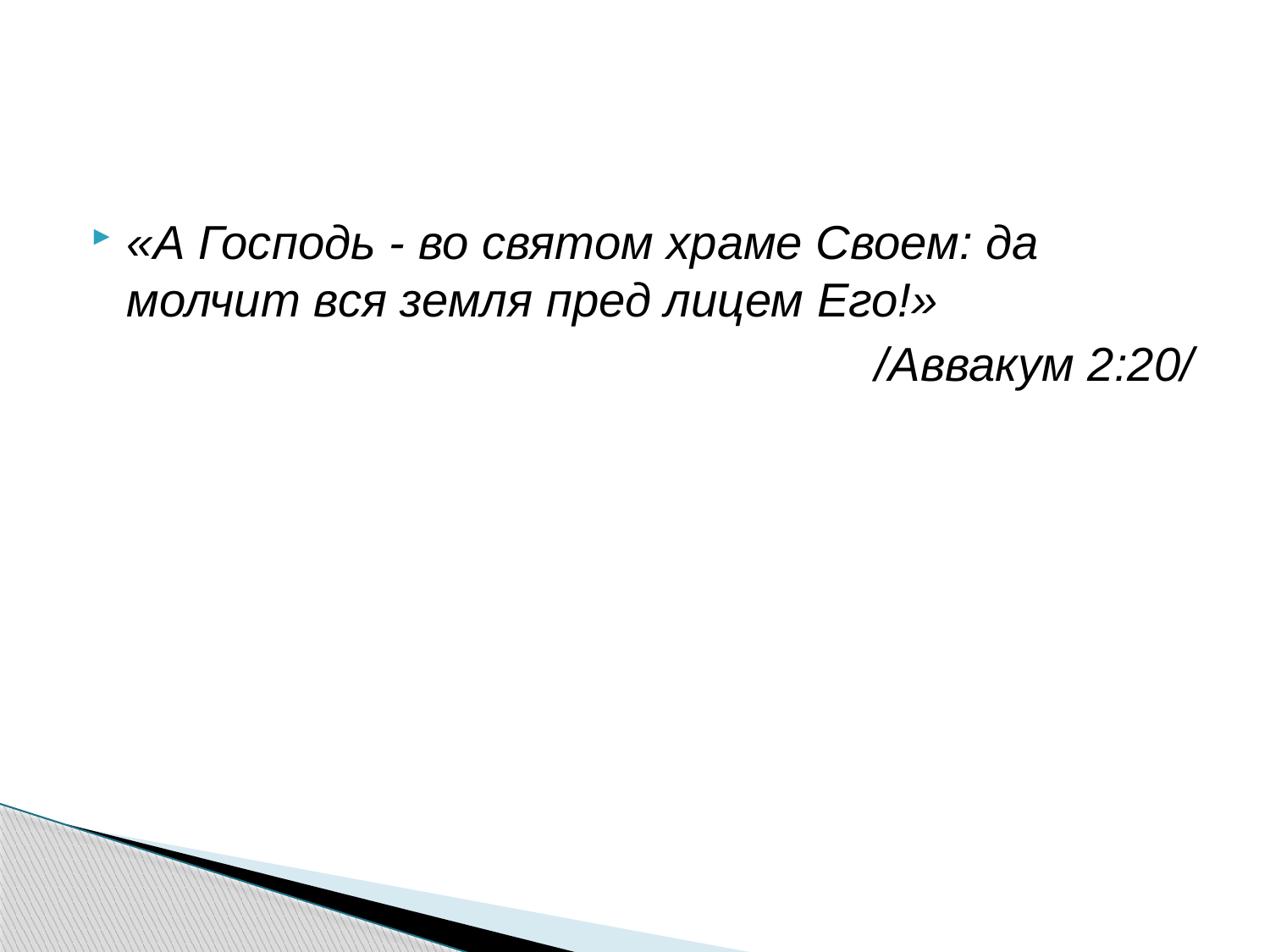

#
«А Господь - во святом храме Своем: да молчит вся земля пред лицем Его!»
/Аввакум 2:20/